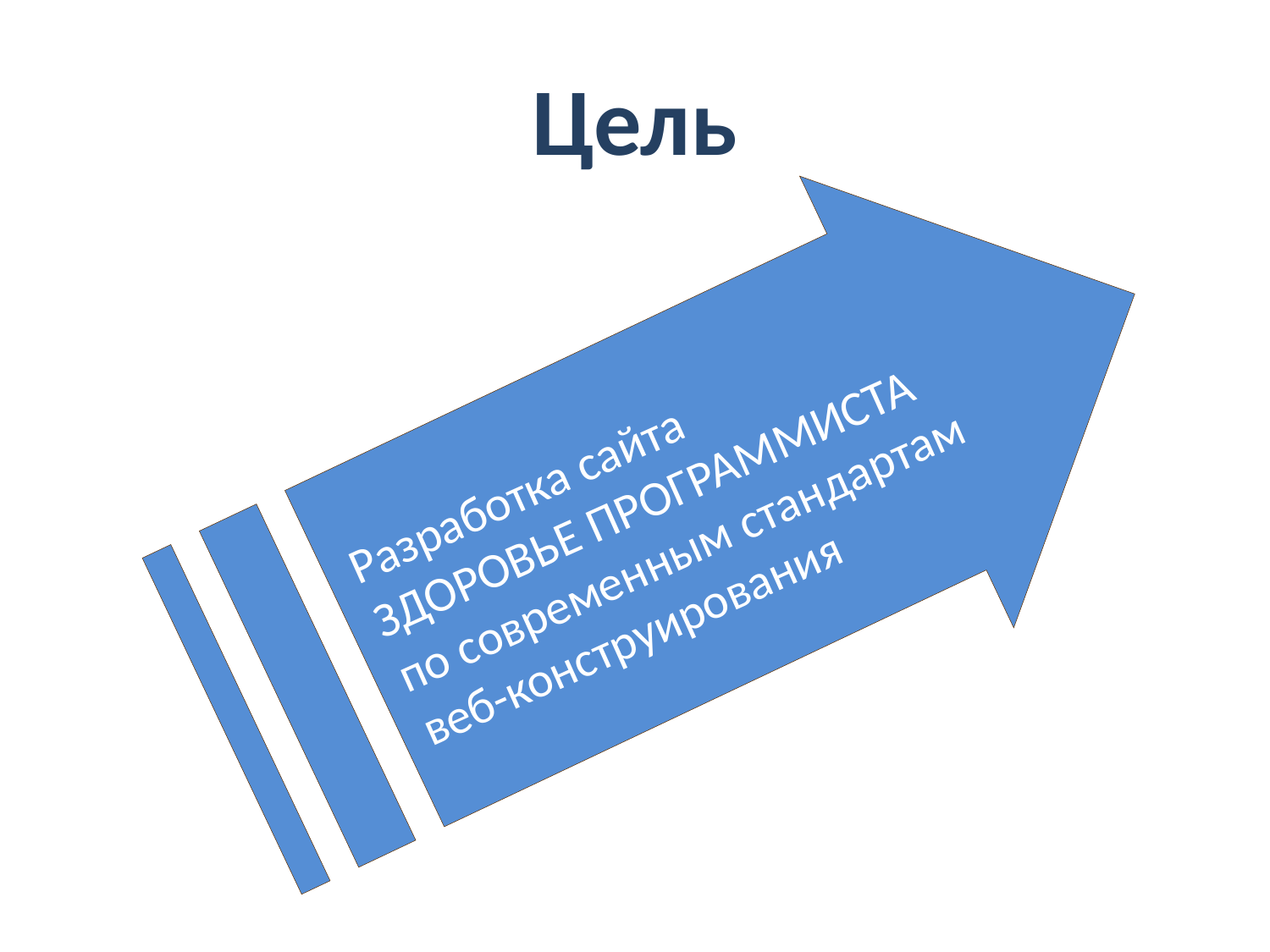

# Цель

Разработка сайта
ЗДОРОВЬЕ ПРОГРАММИСТА по современным стандартам веб-конструирования